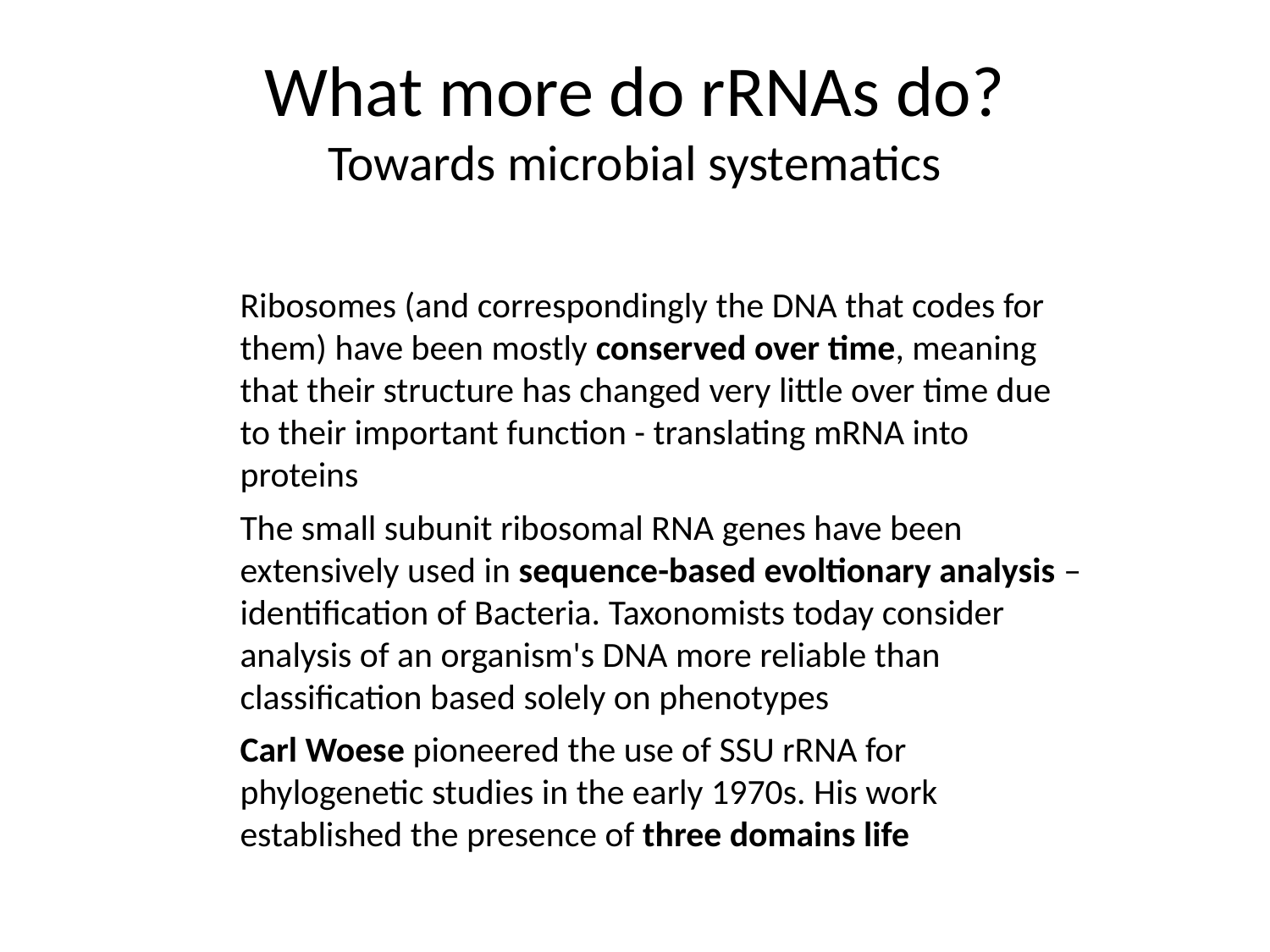

# What more do rRNAs do? Towards microbial systematics
Ribosomes (and correspondingly the DNA that codes for them) have been mostly conserved over time, meaning that their structure has changed very little over time due to their important function - translating mRNA into proteins
The small subunit ribosomal RNA genes have been extensively used in sequence-based evoltionary analysis – identification of Bacteria. Taxonomists today consider analysis of an organism's DNA more reliable than classification based solely on phenotypes
Carl Woese pioneered the use of SSU rRNA for phylogenetic studies in the early 1970s. His work established the presence of three domains life